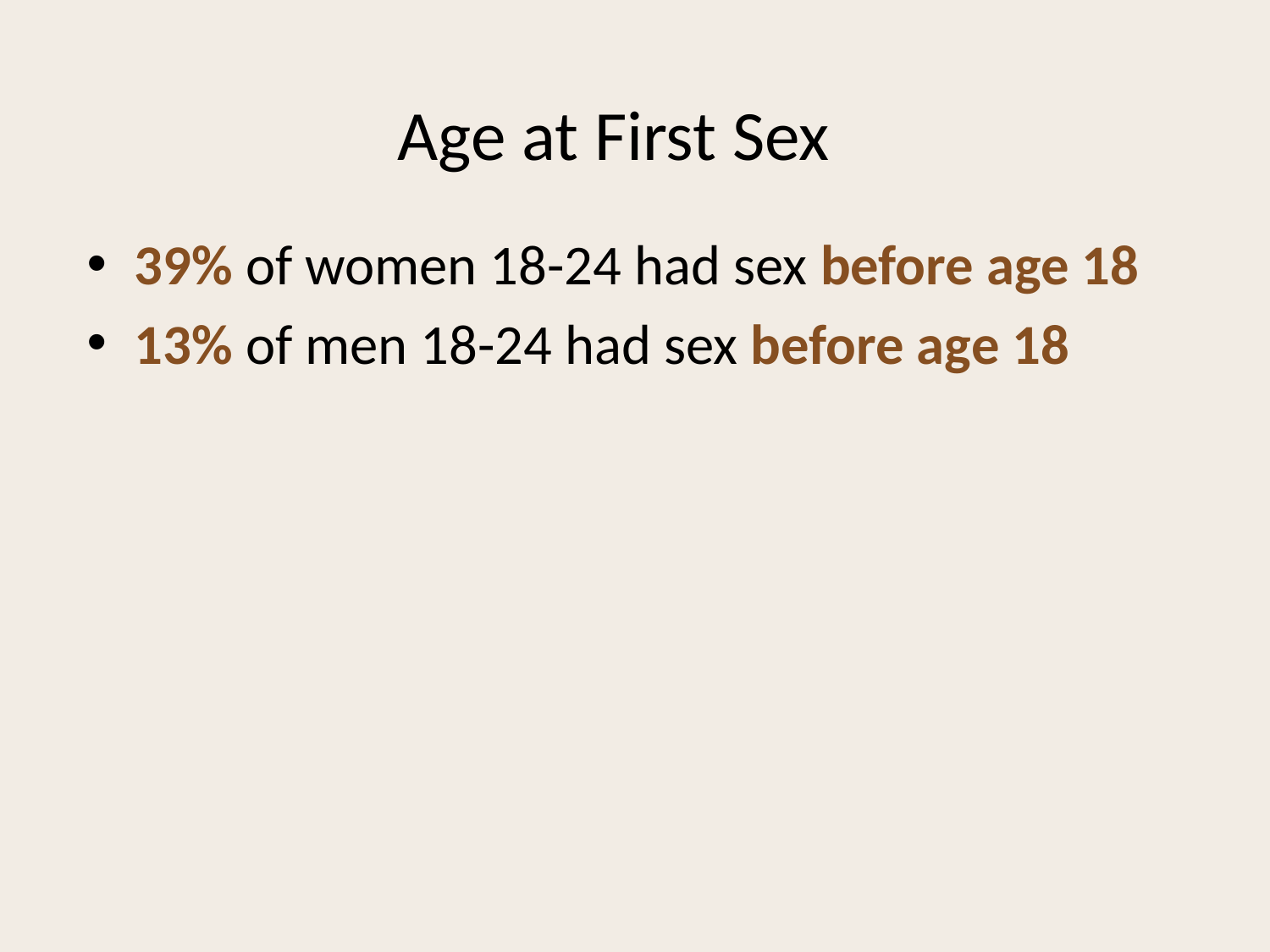

# Age at First Sex
39% of women 18-24 had sex before age 18
13% of men 18-24 had sex before age 18